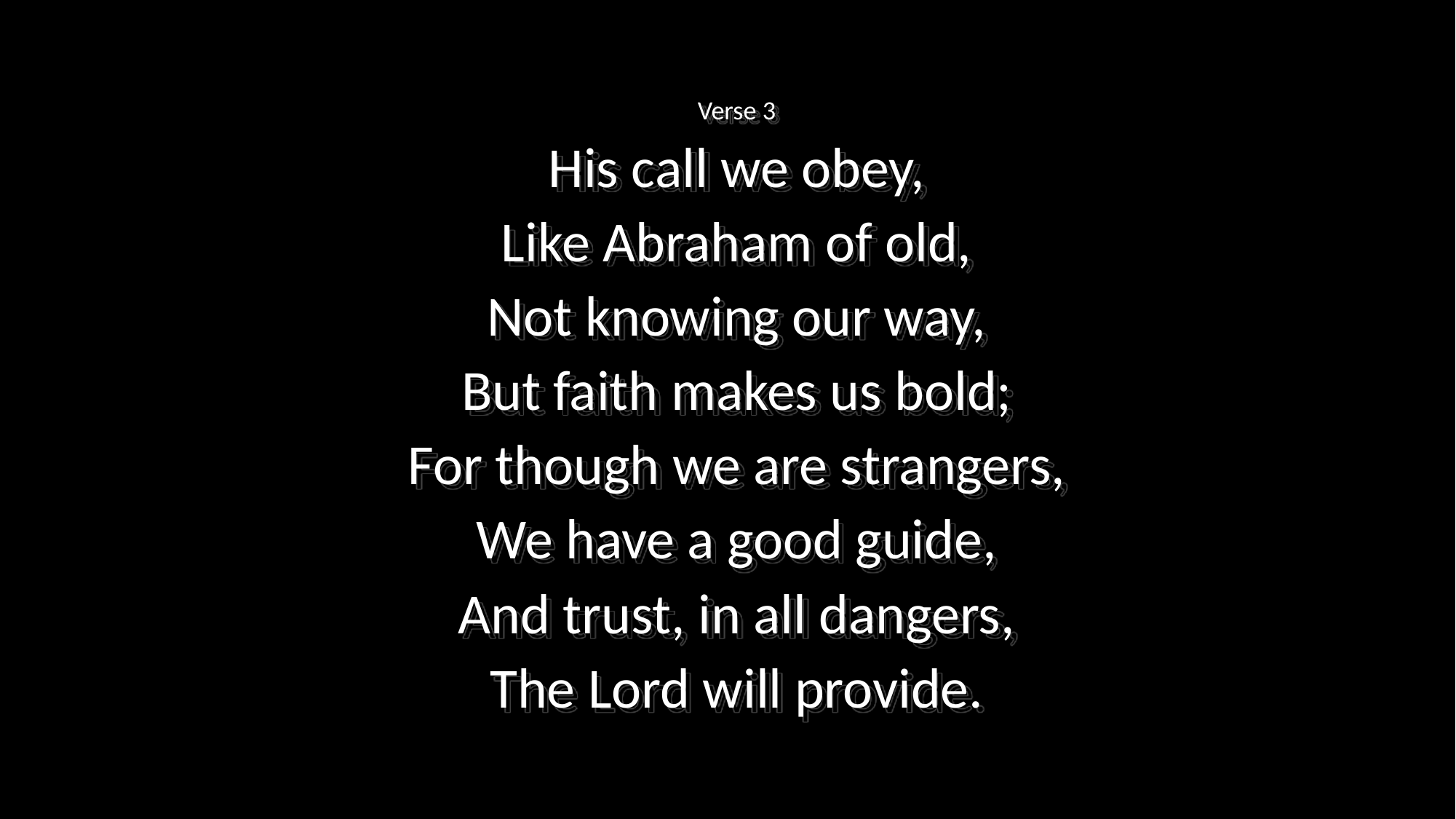

Verse 3
His call we obey,
Like Abraham of old,
Not knowing our way,
But faith makes us bold;
For though we are strangers,
We have a good guide,
And trust, in all dangers,
The Lord will provide.